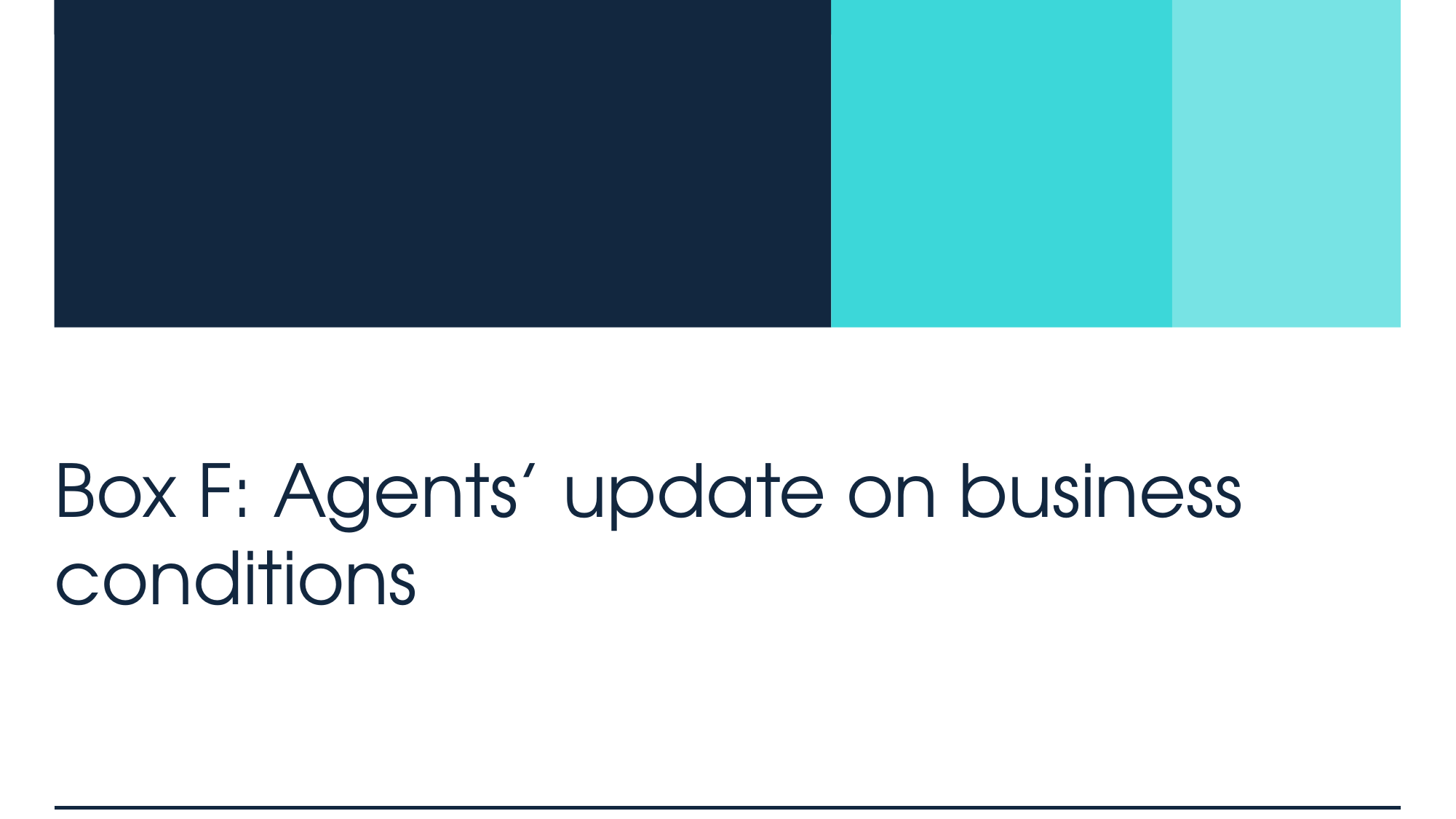

# Box F: Agents’ update on business conditions